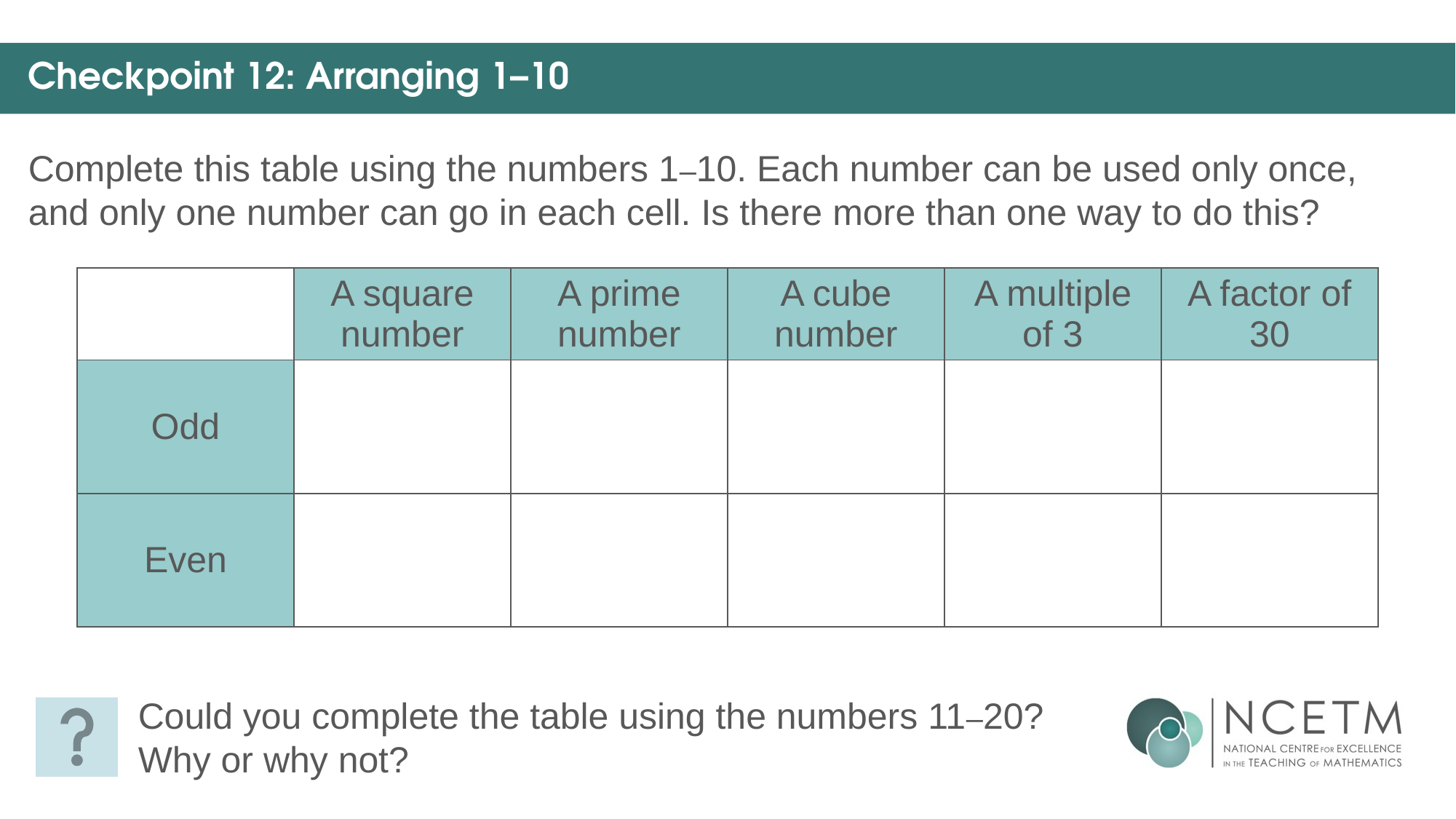

Checkpoint 12: Arranging 1–10
Complete this table using the numbers 1–10. Each number can be used only once, and only one number can go in each cell. Is there more than one way to do this?
|  | A square number | A prime number | A cube number | A multiple of 3 | A factor of 30 |
| --- | --- | --- | --- | --- | --- |
| Odd |  |  |  |  |  |
| Even |  |  |  |  |  |
Could you complete the table using the numbers 11–20? Why or why not?